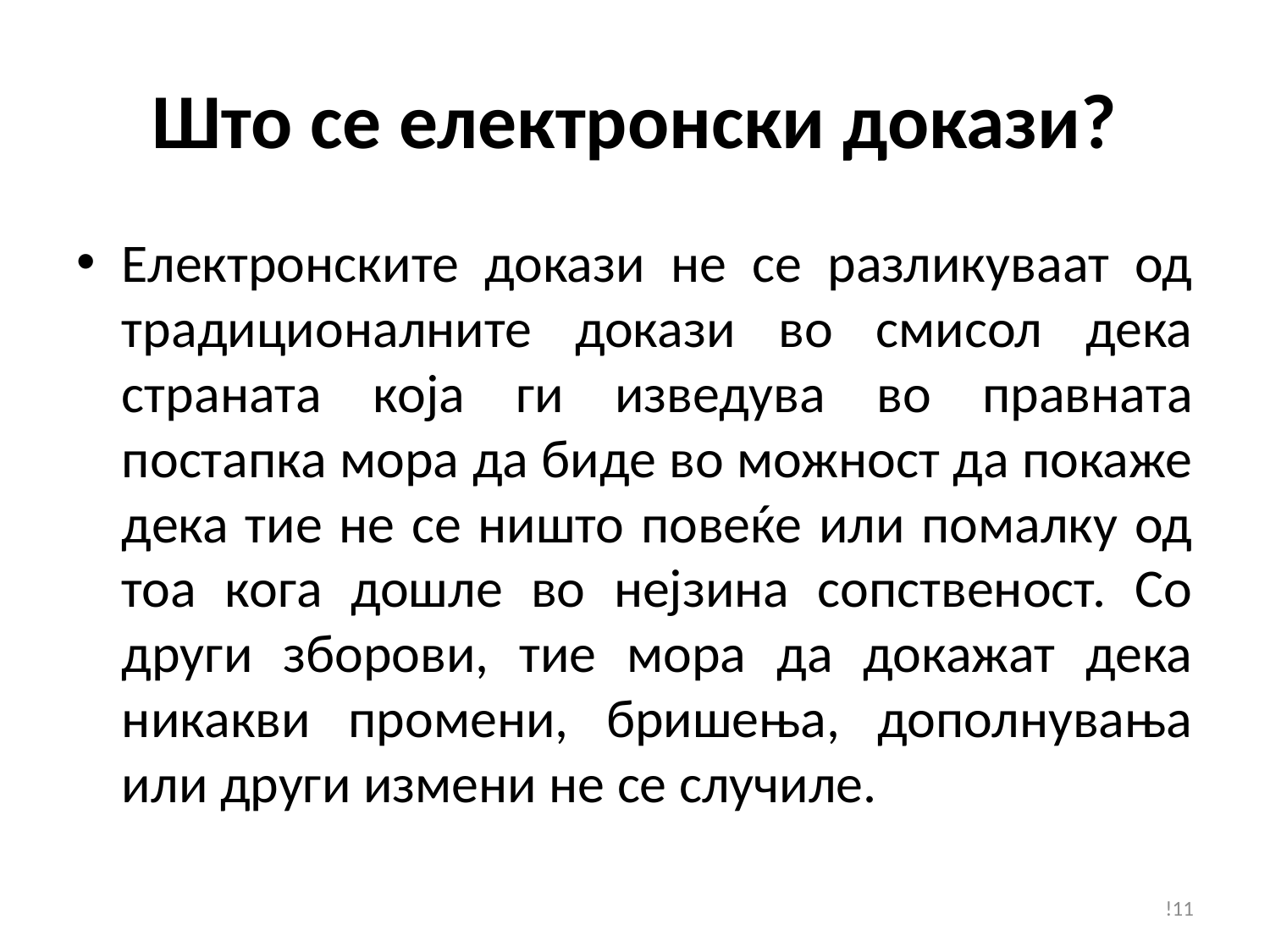

# Што се електронски докази?
Електронските докази не се разликуваат од традиционалните докази во смисол дека страната која ги изведува во правната постапка мора да биде во можност да покаже дека тие не се ништо повеќе или помалку од тоа кога дошле во нејзина сопственост. Со други зборови, тие мора да докажат дека никакви промени, бришења, дополнувања или други измени не се случиле.

!11